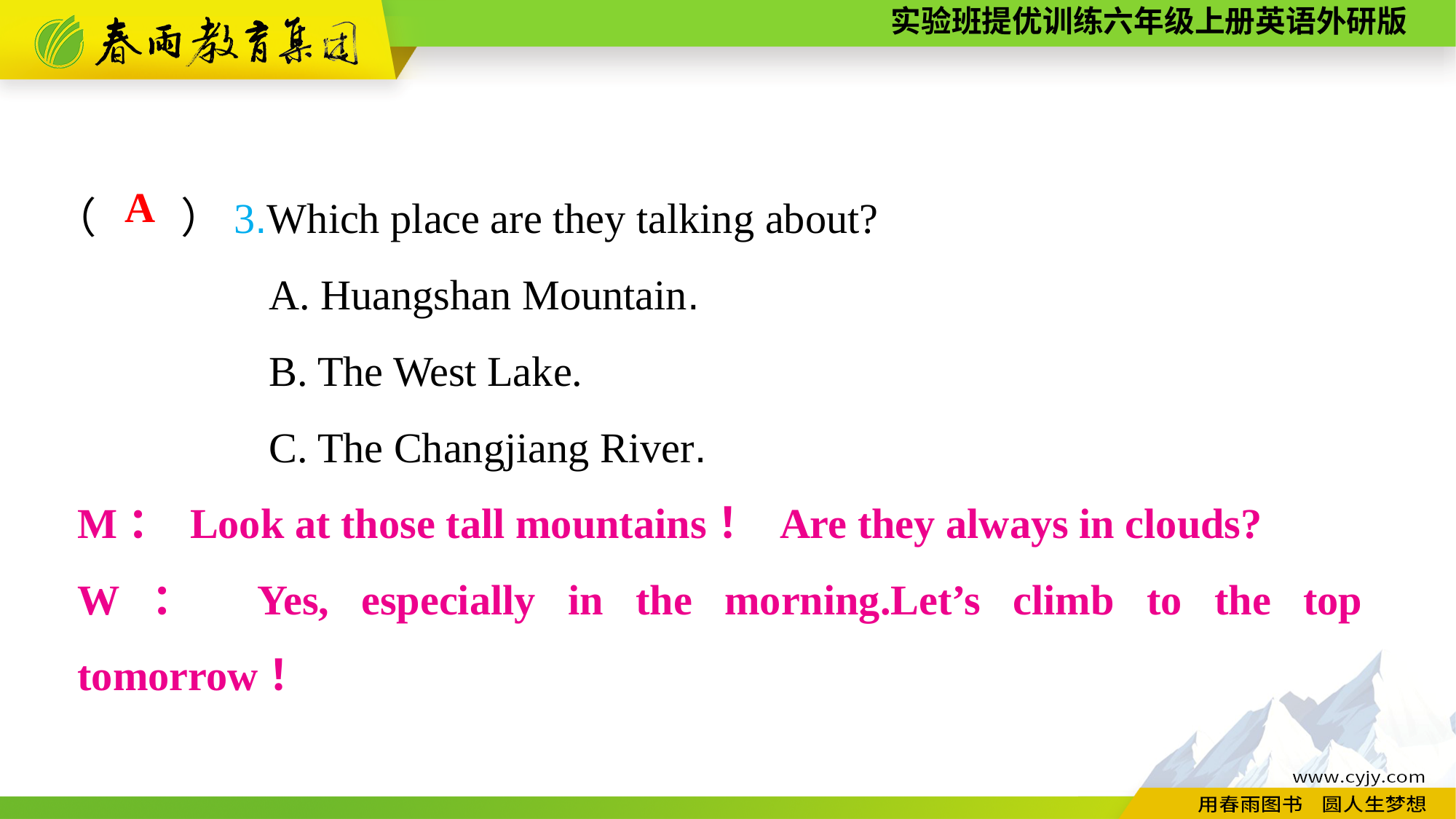

（　　）3.Which place are they talking about?
A. Huangshan Mountain.
B. The West Lake.
C. The Changjiang River.
A
M： Look at those tall mountains！ Are they always in clouds?
W： Yes, especially in the morning.Let’s climb to the top tomorrow！